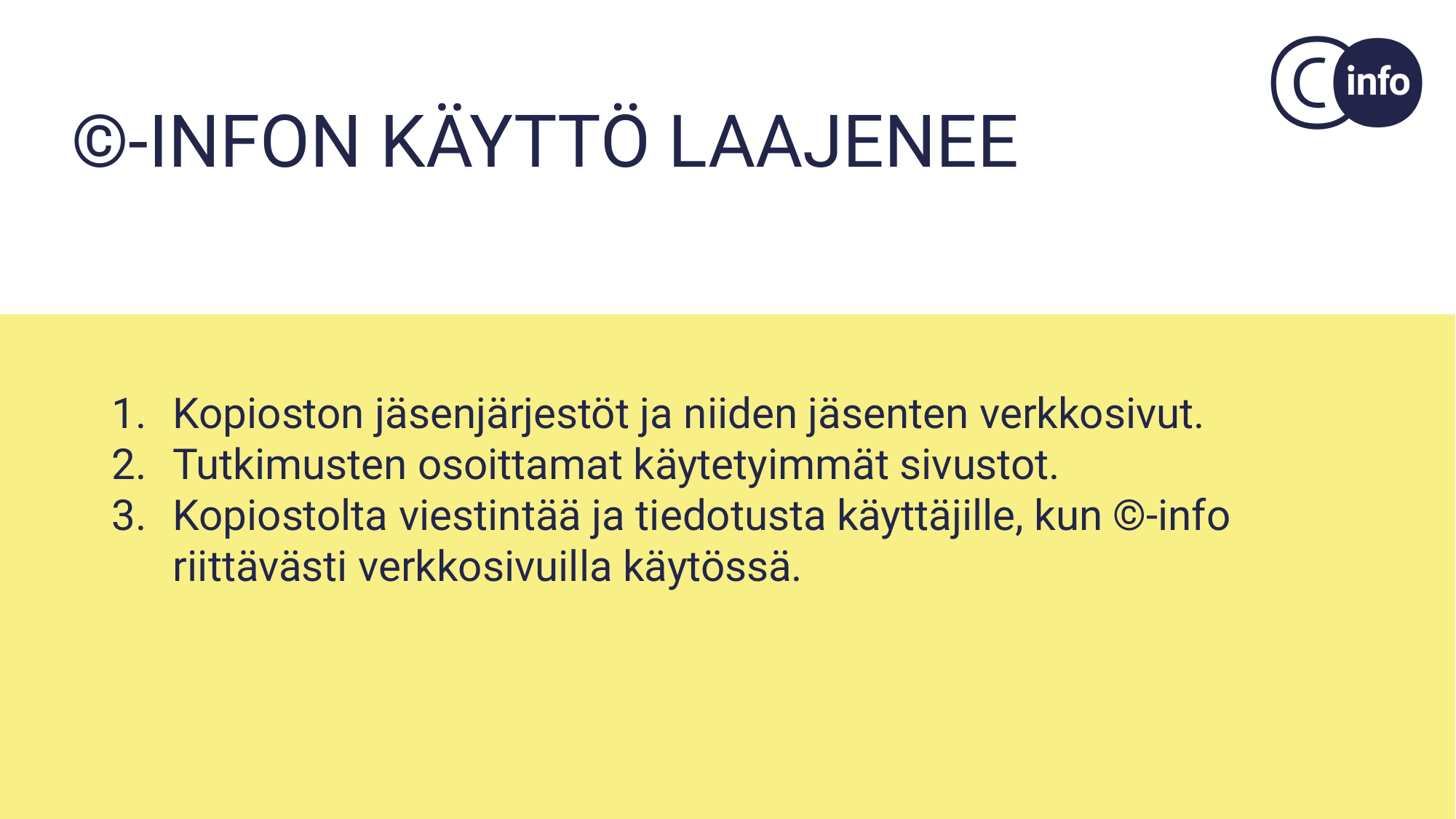

©-INFON KÄYTTÖ LAAJENEE
Kopioston jäsenjärjestöt ja niiden jäsenten verkkosivut.
Tutkimusten osoittamat käytetyimmät sivustot.
Kopiostolta viestintää ja tiedotusta käyttäjille, kun ©-info riittävästi verkkosivuilla käytössä.